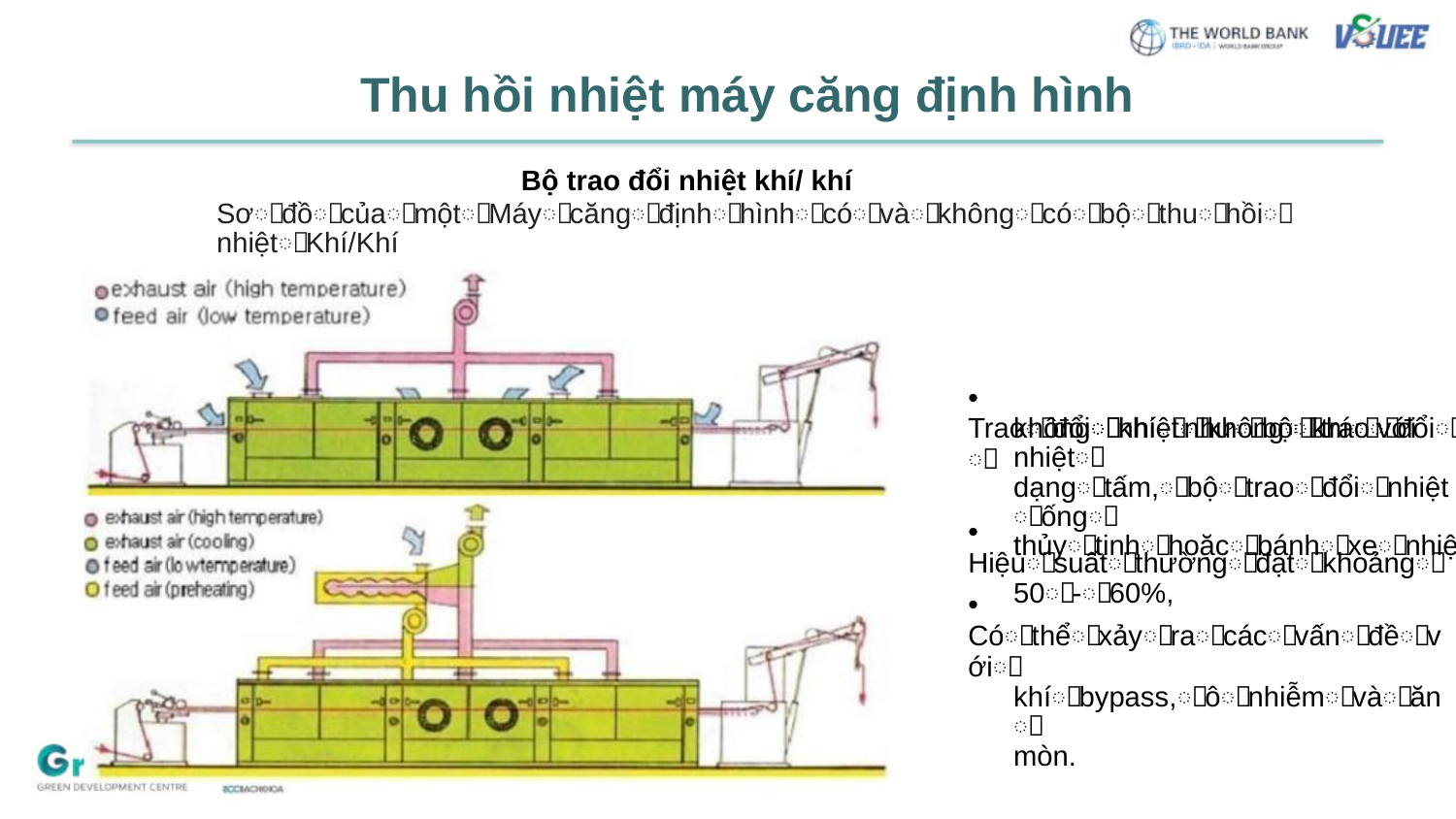

Thu hồi nhiệt máy căng định hình
Bộ trao đổi nhiệt khí/ khí
SơꢀđồꢀcủaꢀmộtꢀMáyꢀcăngꢀđịnhꢀhìnhꢀcóꢀvàꢀkhôngꢀcóꢀbộꢀthuꢀhồiꢀnhiệtꢀKhí/Khí
• Traoꢀđổiꢀnhiệtꢀkhôngꢀkhíꢀvớiꢀ
khôngꢀkhíꢀnhưꢀbộꢀtraoꢀđổiꢀnhiệtꢀ
dạngꢀtấm,ꢀbộꢀtraoꢀđổiꢀnhiệtꢀốngꢀ
thủyꢀtinhꢀhoặcꢀbánhꢀxeꢀnhiệt
• Hiệuꢀsuấtꢀthườngꢀđạtꢀkhoảngꢀ
50ꢀ-ꢀ60%,
• Cóꢀthểꢀxảyꢀraꢀcácꢀvấnꢀđềꢀvớiꢀ
khíꢀbypass,ꢀôꢀnhiễmꢀvàꢀănꢀ
mòn.